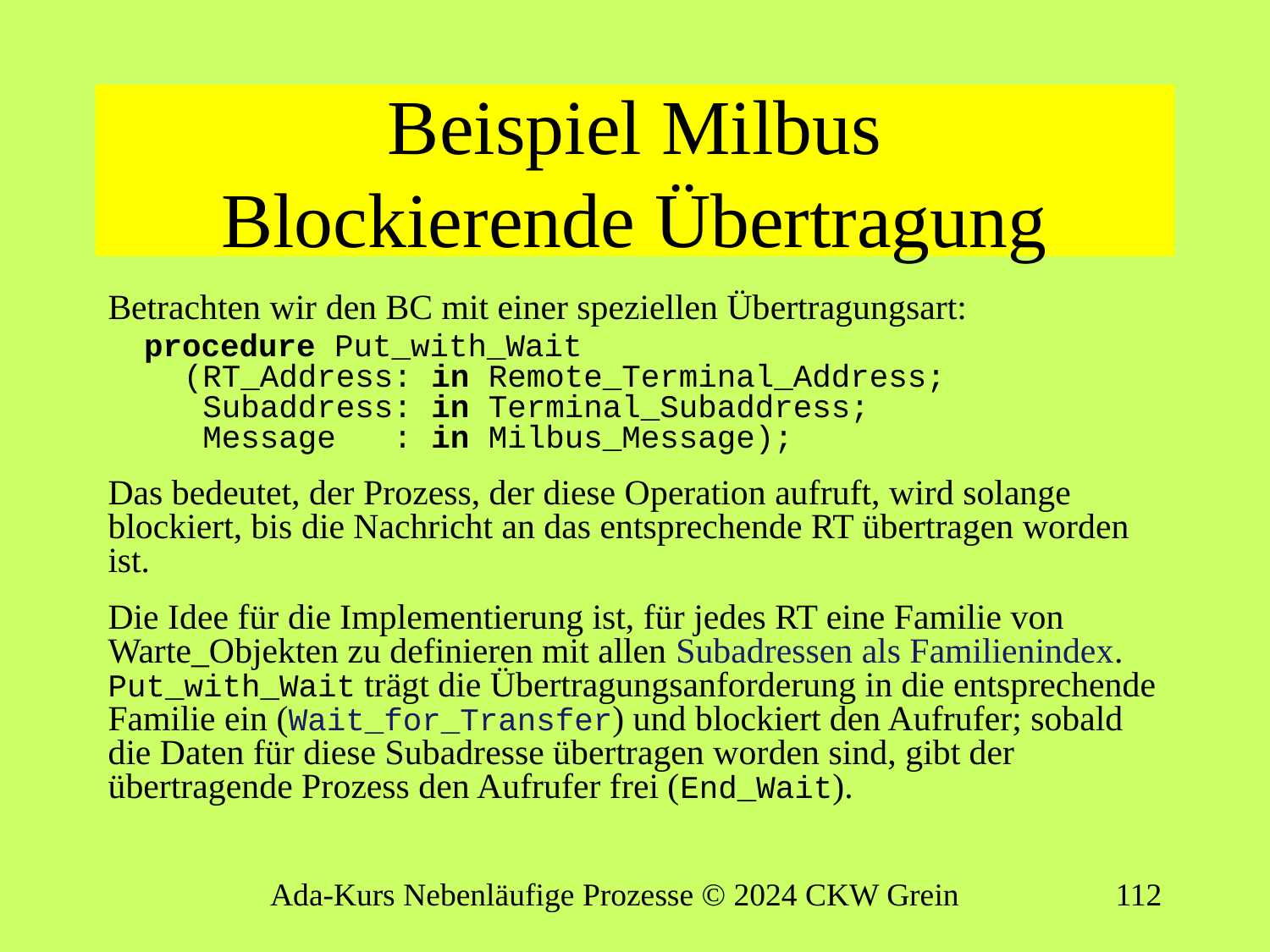

# Beispiel Milbus Blockierende Übertragung
Betrachten wir den BC mit einer speziellen Übertragungsart:
procedure Put_with_Wait
  (RT_Address: in Remote_Terminal_Address;
   Subaddress: in Terminal_Subaddress;
   Message   : in Milbus_Message);

Das bedeutet, der Prozess, der diese Operation aufruft, wird solange blockiert, bis die Nachricht an das entsprechende RT übertragen worden ist.

Die Idee für die Implementierung ist, für jedes RT eine Familie von Warte_Objekten zu definieren mit allen Subadressen als Familienindex. Put_with_Wait trägt die Übertragungsanforderung in die entsprechende Familie ein (Wait_for_Transfer) und blockiert den Aufrufer; sobald die Daten für diese Subadresse übertragen worden sind, gibt der übertragende Prozess den Aufrufer frei (End_Wait).
Ada-Kurs Nebenläufige Prozesse © 2024 CKW Grein
112